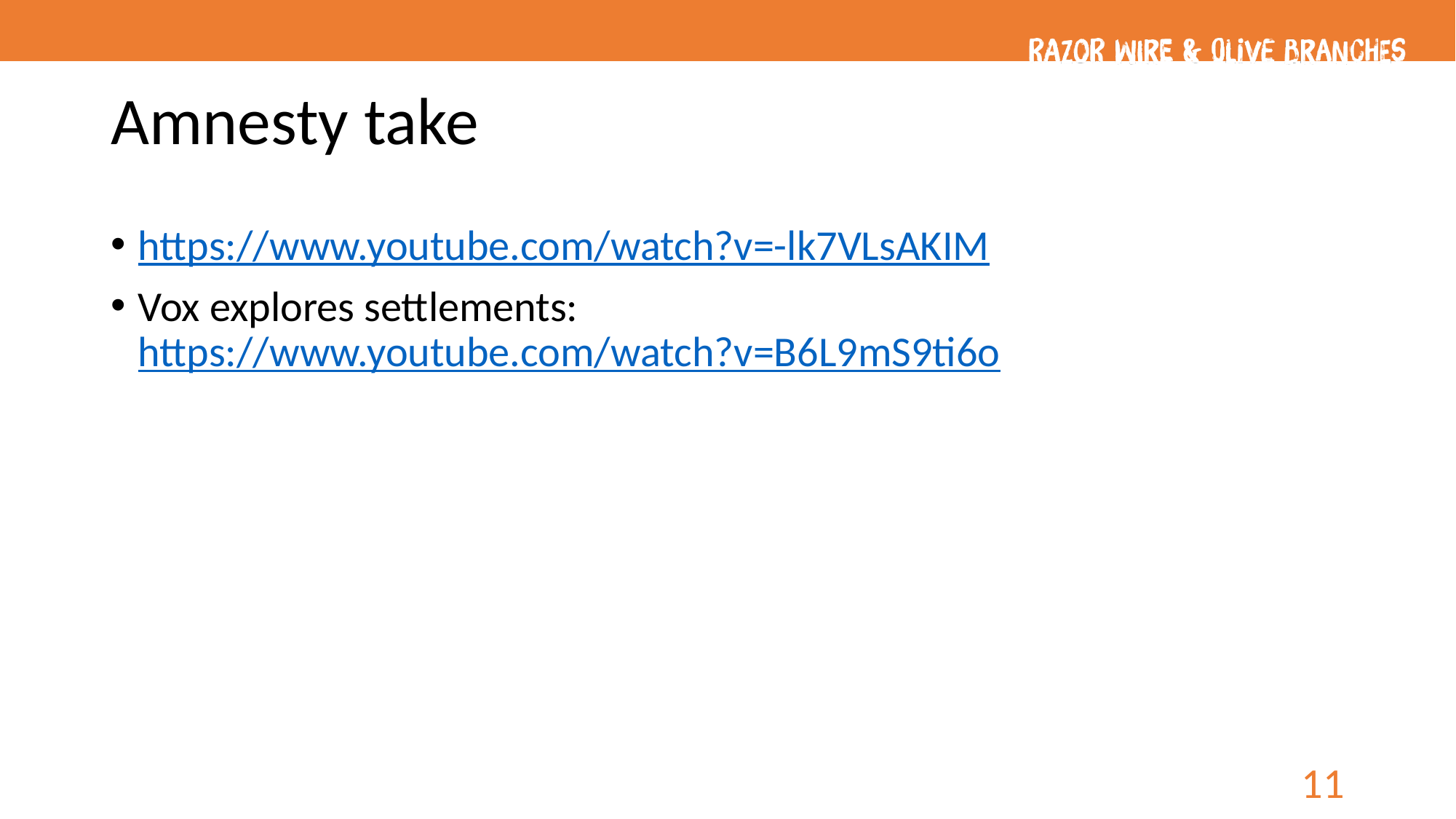

# Amnesty take
https://www.youtube.com/watch?v=-lk7VLsAKIM
Vox explores settlements: https://www.youtube.com/watch?v=B6L9mS9ti6o
11